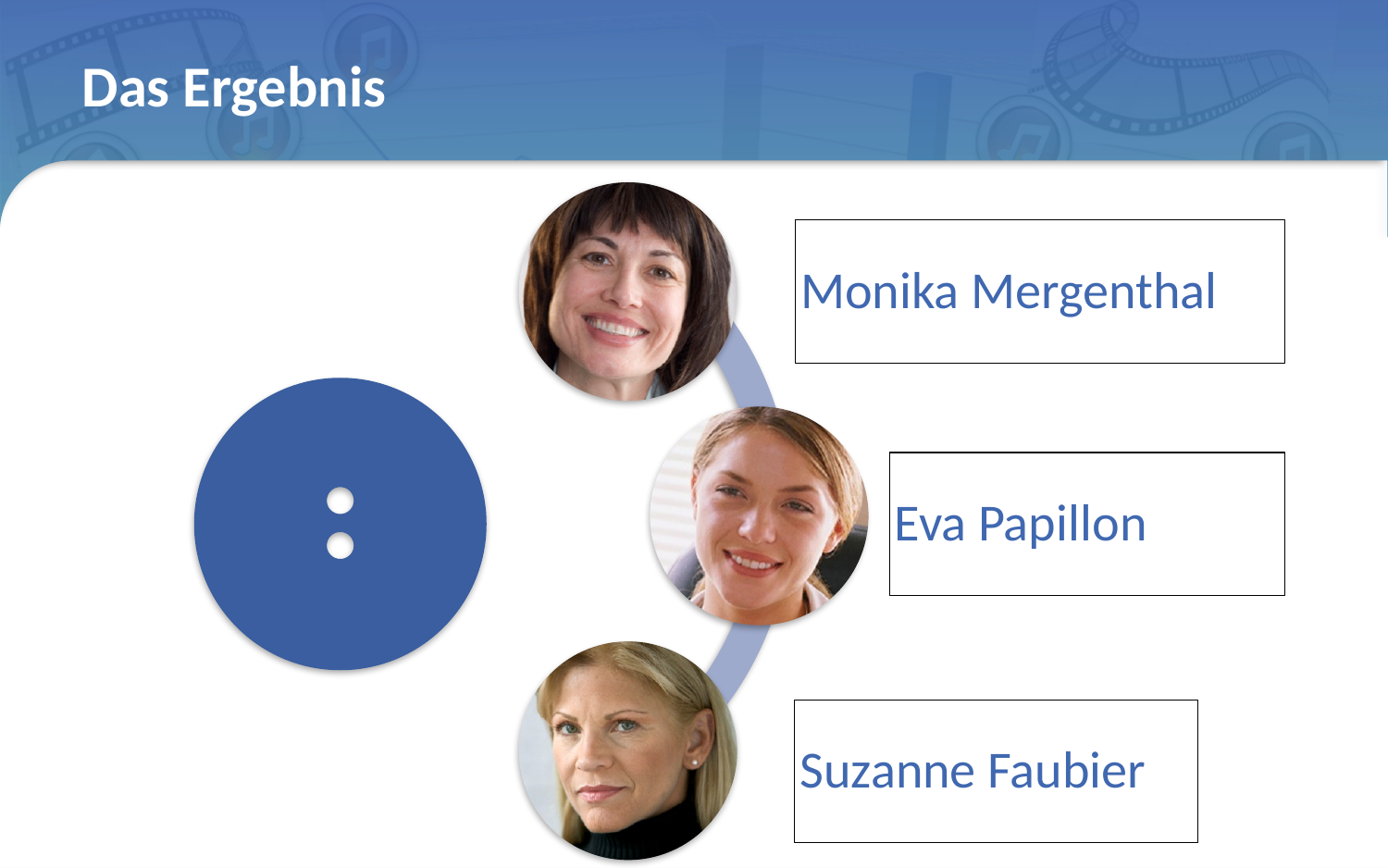

# Das Ergebnis

Monika Mergenthal

Eva Papillon

Suzanne Faubier